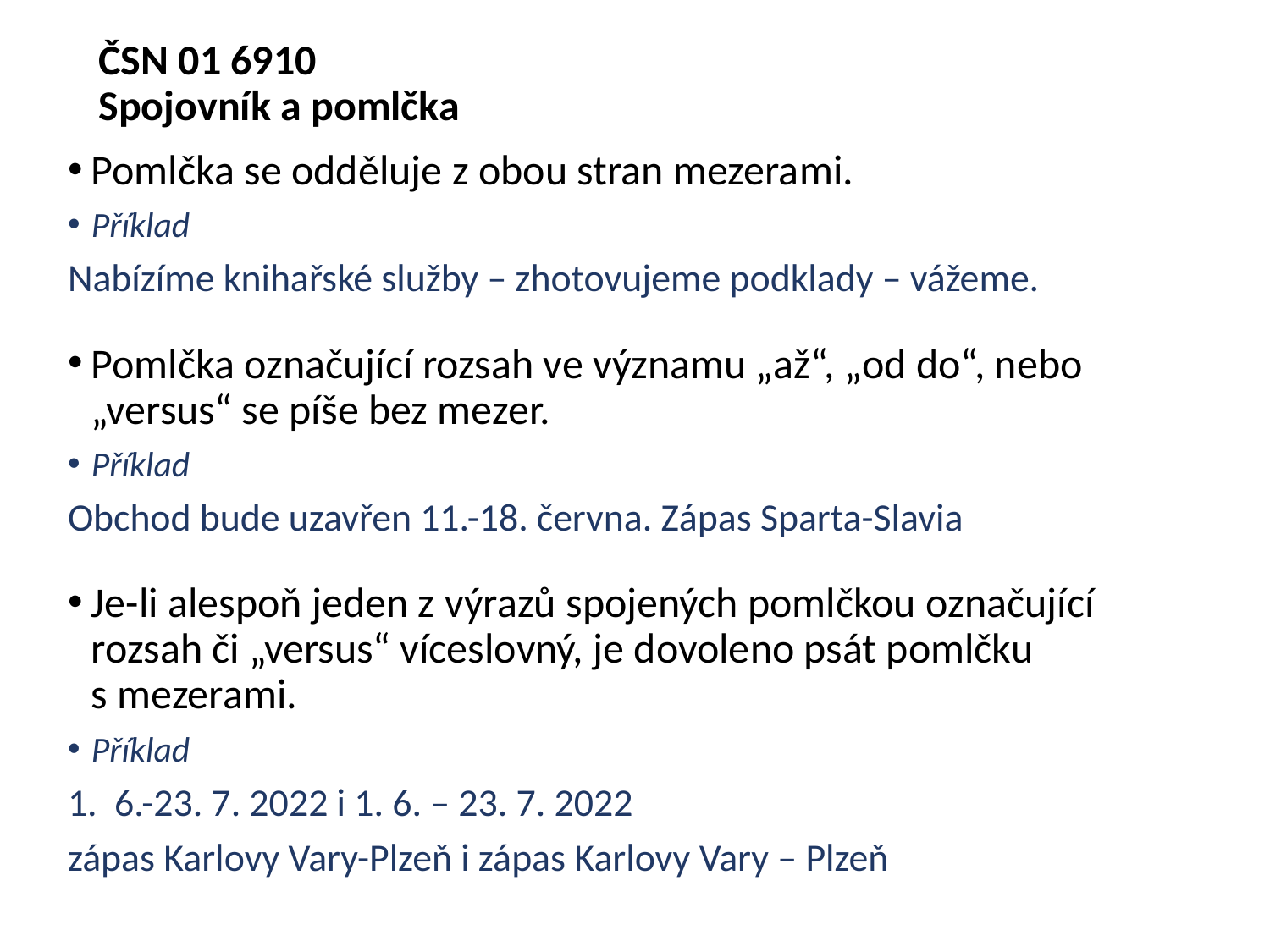

# ČSN 01 6910 Spojovník a pomlčka
Pomlčka se odděluje z obou stran mezerami.
Příklad
Nabízíme knihařské služby – zhotovujeme podklady – vážeme.

Pomlčka označující rozsah ve významu „až“, „od do“, nebo „versus“ se píše bez mezer.
Příklad
Obchod bude uzavřen 11.-18. června. Zápas Sparta-Slavia

Je-li alespoň jeden z výrazů spojených pomlčkou označující rozsah či „versus“ víceslovný, je dovoleno psát pomlčku s mezerami.
Příklad
1.  6.-23. 7. 2022 i 1. 6. – 23. 7. 2022
zápas Karlovy Vary-Plzeň i zápas Karlovy Vary – Plzeň